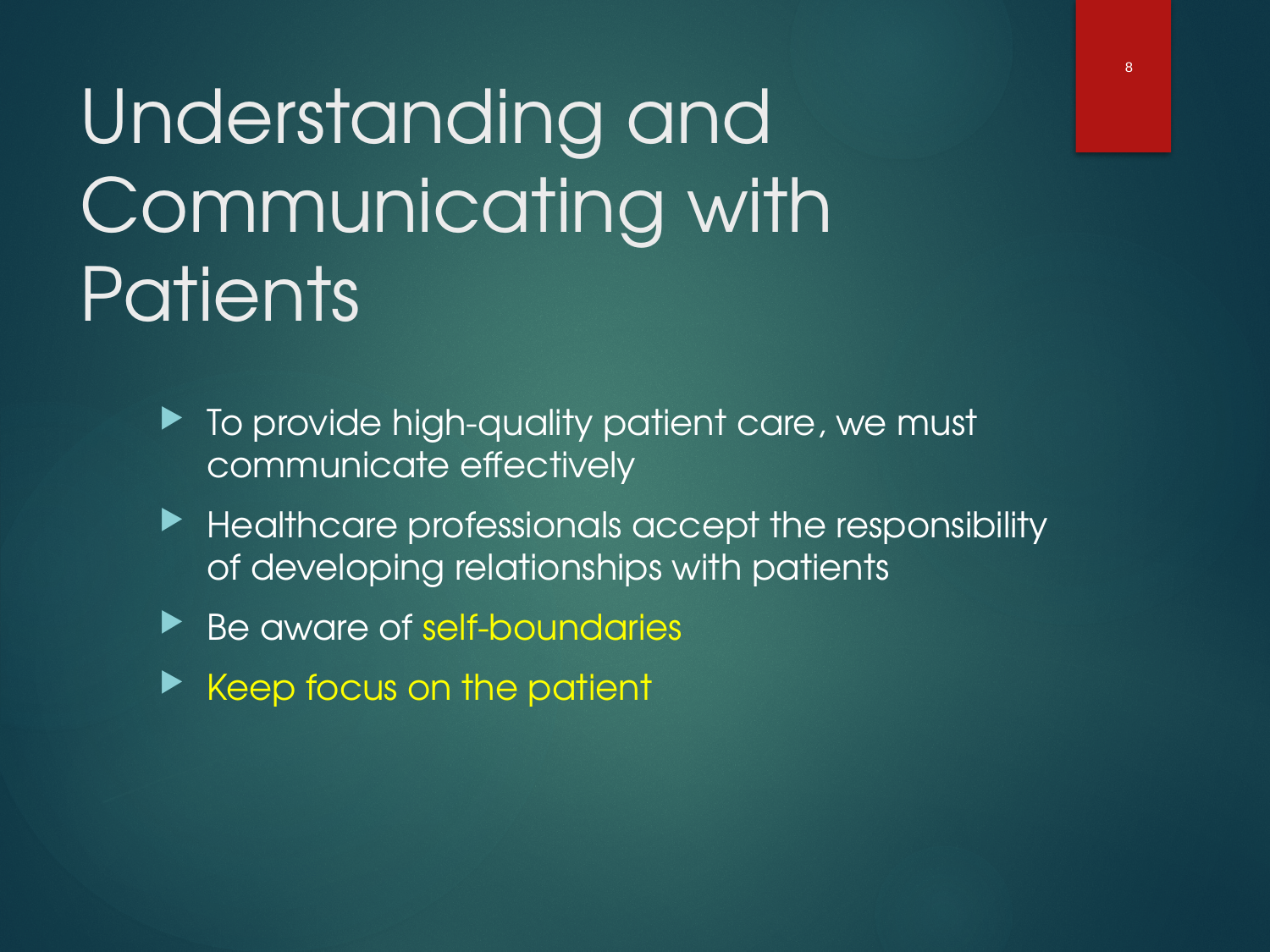

8

# Understanding and Communicating with Patients
To provide high-quality patient care, we must communicate effectively
Healthcare professionals accept the responsibility of developing relationships with patients
Be aware of self-boundaries
Keep focus on the patient